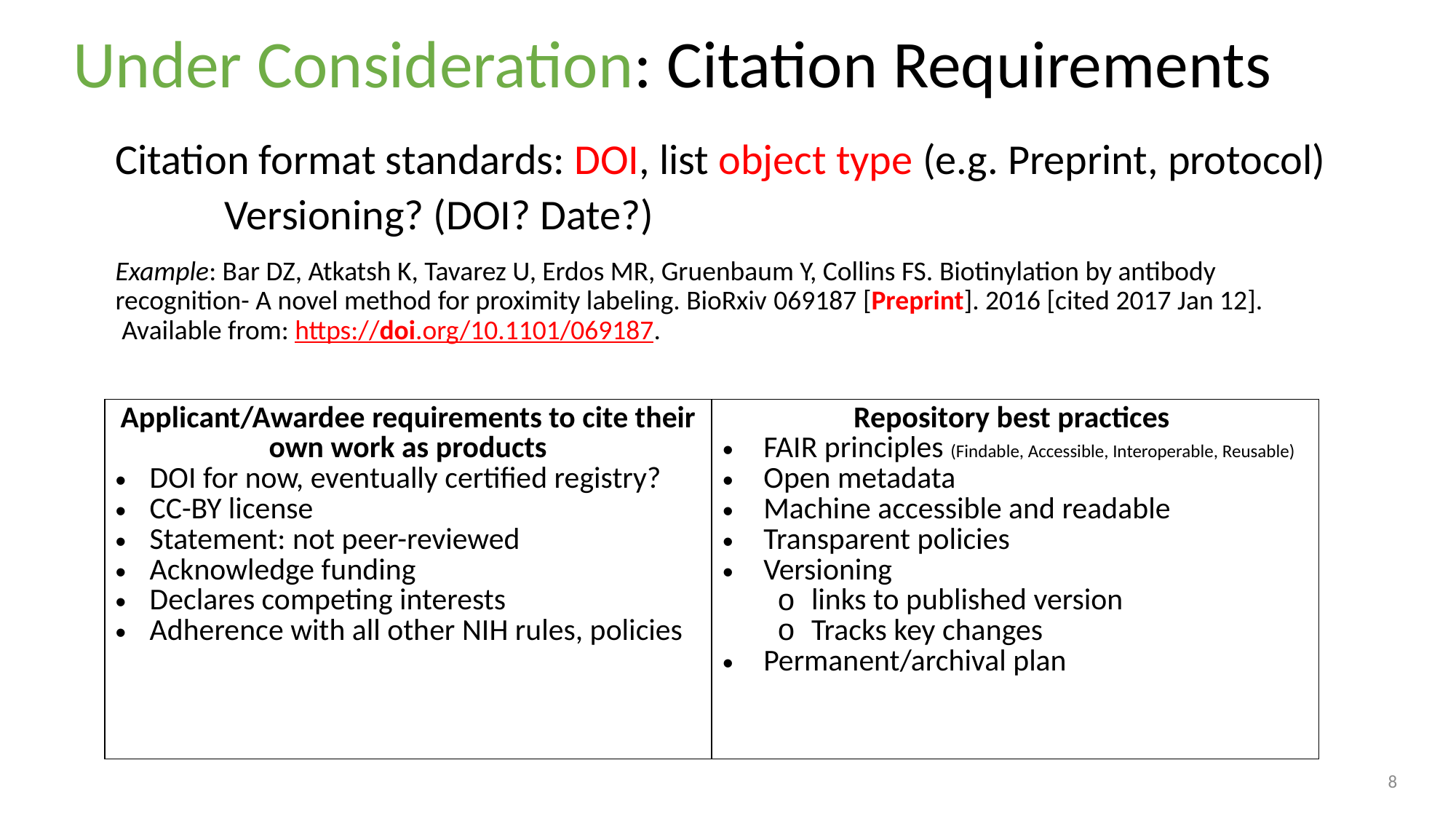

# Under Consideration: Citation Requirements
Citation format standards: DOI, list object type (e.g. Preprint, protocol)
	Versioning? (DOI? Date?)
Example: Bar DZ, Atkatsh K, Tavarez U, Erdos MR, Gruenbaum Y, Collins FS. Biotinylation by antibody recognition- A novel method for proximity labeling. BioRxiv 069187 [Preprint]. 2016 [cited 2017 Jan 12].  Available from: https://doi.org/10.1101/069187.

| Applicant/Awardee requirements to cite their own work as products DOI for now, eventually certified registry? CC-BY license Statement: not peer-reviewed Acknowledge funding Declares competing interests Adherence with all other NIH rules, policies | Repository best practices FAIR principles (Findable, Accessible, Interoperable, Reusable) Open metadata Machine accessible and readable Transparent policies Versioning links to published version Tracks key changes Permanent/archival plan |
| --- | --- |
8